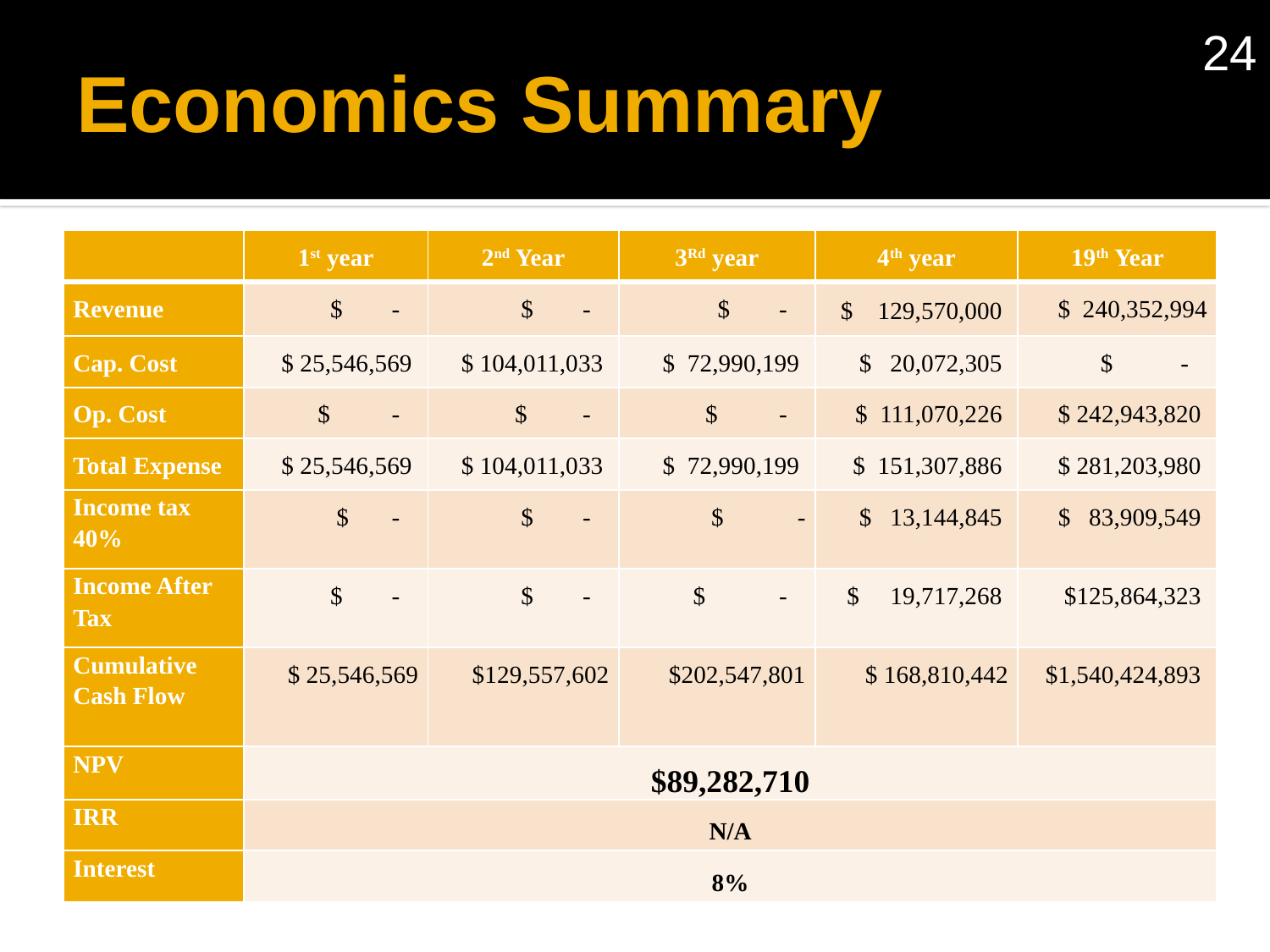

# Economics Summary
24
|  | 1st year | 2nd Year | 3Rd year | 4th year | 19th Year |
| --- | --- | --- | --- | --- | --- |
| Revenue | $ - | $ - | $ - | $ 129,570,000 | $ 240,352,994 |
| Cap. Cost | $ 25,546,569 | $ 104,011,033 | $ 72,990,199 | $ 20,072,305 | $ - |
| Op. Cost | $ - | $ - | $ - | $ 111,070,226 | $ 242,943,820 |
| Total Expense | $ 25,546,569 | $ 104,011,033 | $ 72,990,199 | $ 151,307,886 | $ 281,203,980 |
| Income tax 40% | $ - | $ - | $ - | $ 13,144,845 | $ 83,909,549 |
| Income After Tax | $ - | $ - | $ - | $ 19,717,268 | $125,864,323 |
| Cumulative Cash Flow | $ 25,546,569 | $129,557,602 | $202,547,801 | $ 168,810,442 | $1,540,424,893 |
| NPV | $89,282,710 |  |  |  |  |
| IRR | N/A |  |  |  |  |
| Interest | 8% |  |  |  |  |